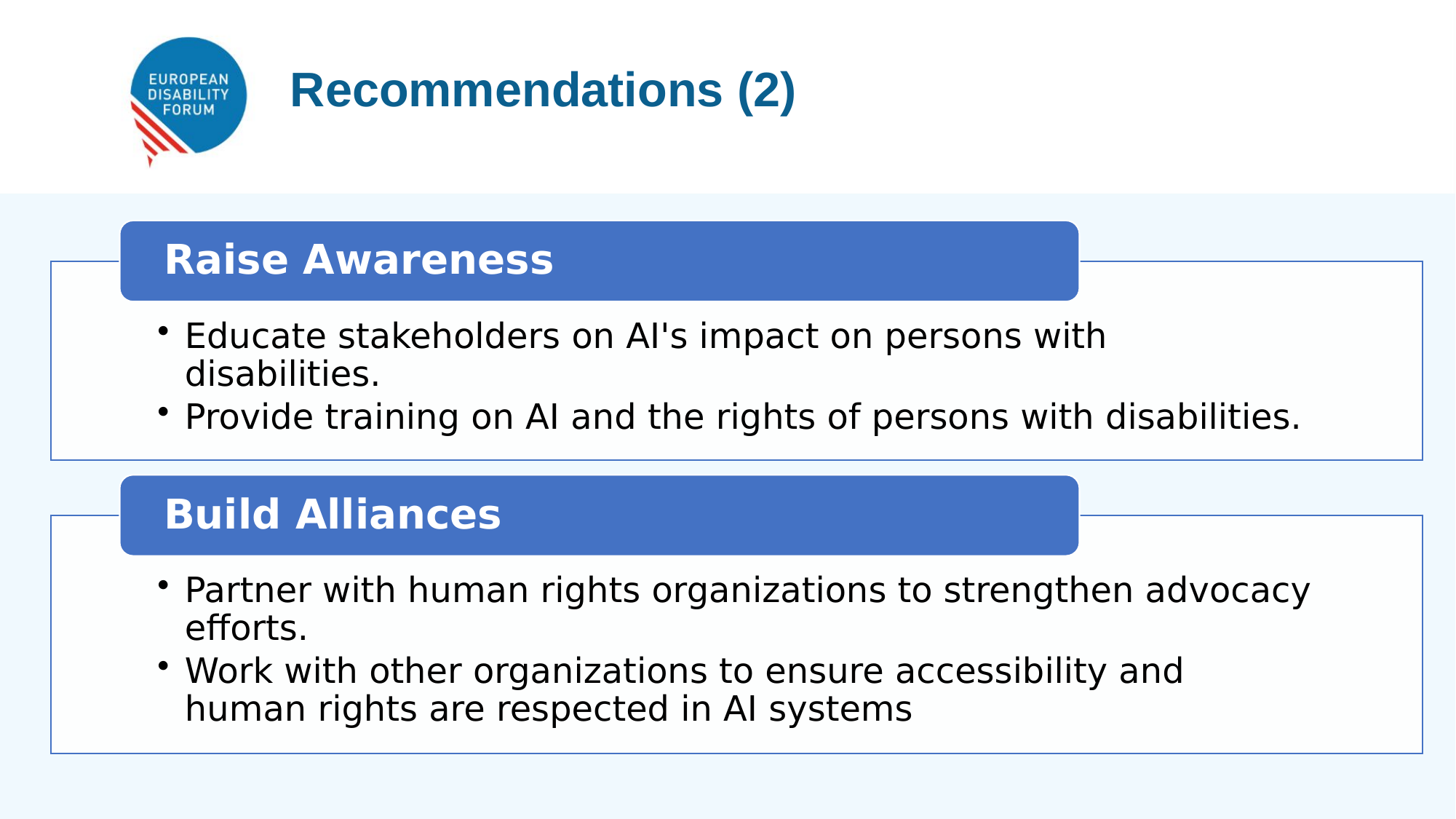

Recommendations (2)
Educate stakeholders on AI's impact on persons with disabilities.
Provide training on AI and the rights of persons with disabilities.
Raise Awareness
Partner with human rights organizations to strengthen advocacy efforts.
Work with other organizations to ensure accessibility and human rights are respected in AI systems
Build Alliances